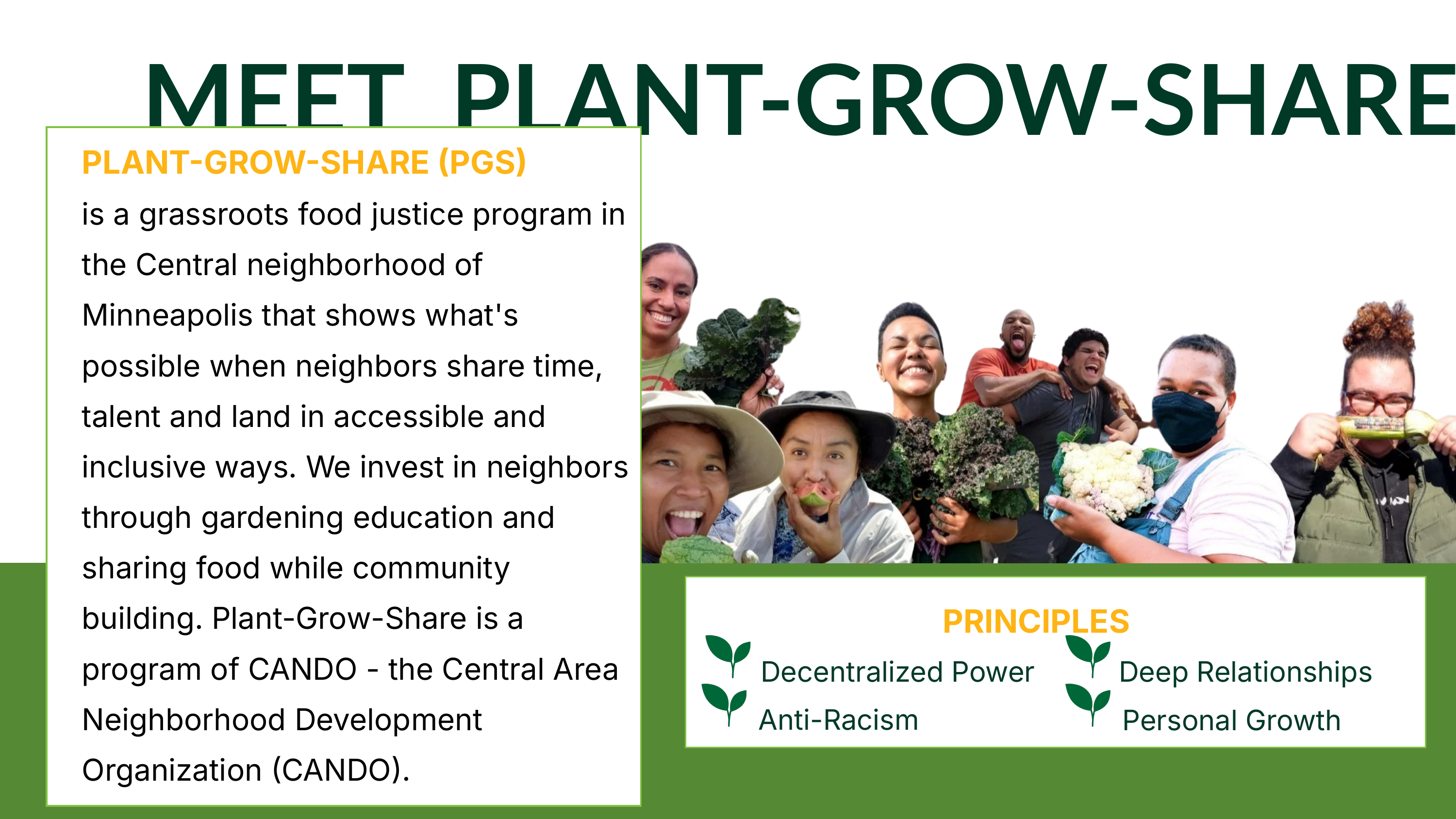

MEET  PLANT-GROW-SHARE

PLANT-GROW-SHARE (PGS)
is a grassroots food justice program in the Central neighborhood of Minneapolis that shows what's possible when neighbors share time, talent and land in accessible and inclusive ways. We invest in neighbors through gardening education and sharing food while community building. Plant-Grow-Share is a program of CANDO - the Central Area Neighborhood Development Organization (CANDO).

PRINCIPLES

Decentralized Power
Deep Relationships

Anti-Racism
Personal Growth